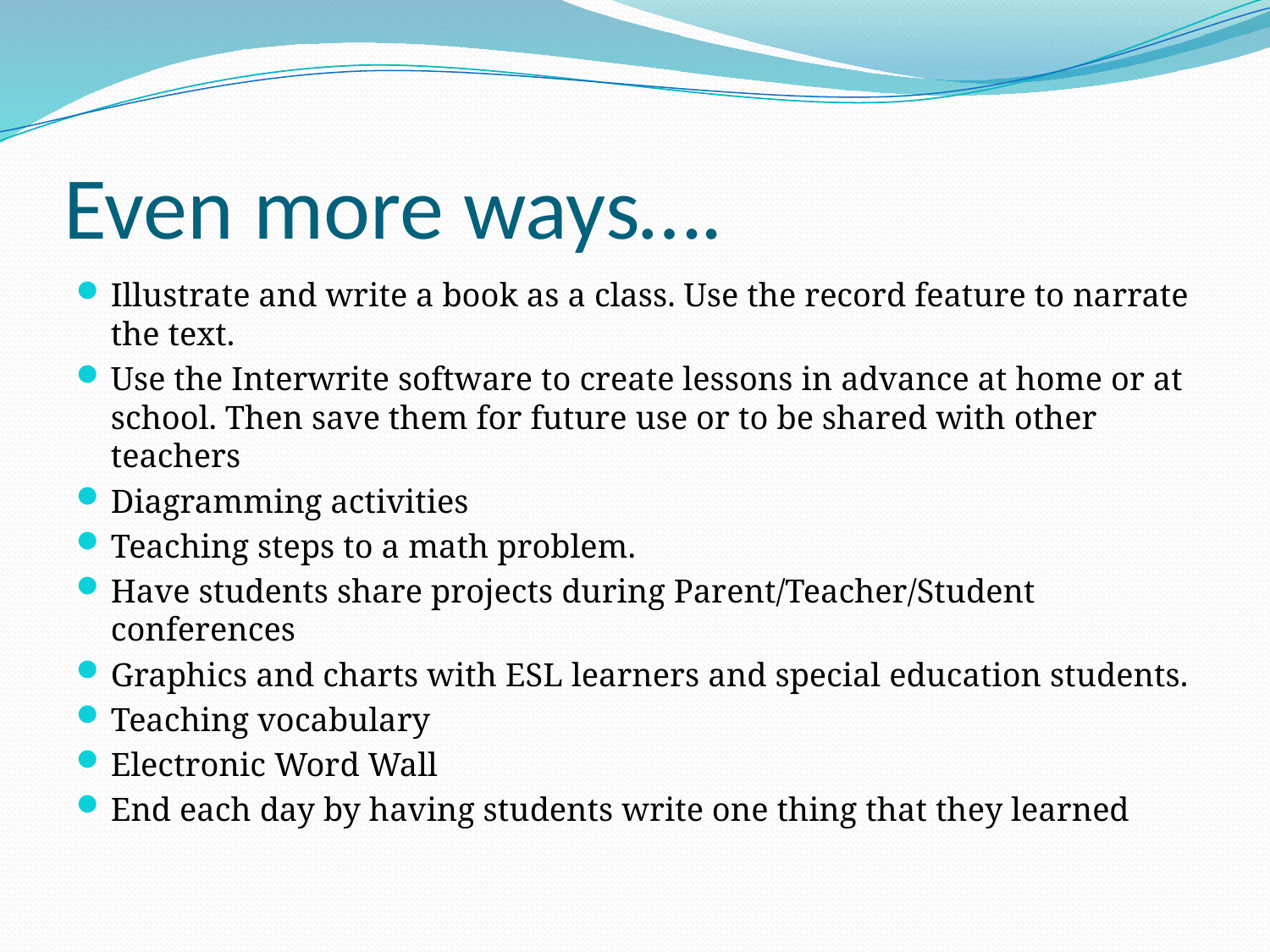

# Even more ways….
Illustrate and write a book as a class. Use the record feature to narrate the text.
Use the Interwrite software to create lessons in advance at home or at school. Then save them for future use or to be shared with other teachers
Diagramming activities
Teaching steps to a math problem.
Have students share projects during Parent/Teacher/Student conferences
Graphics and charts with ESL learners and special education students.
Teaching vocabulary
Electronic Word Wall
End each day by having students write one thing that they learned